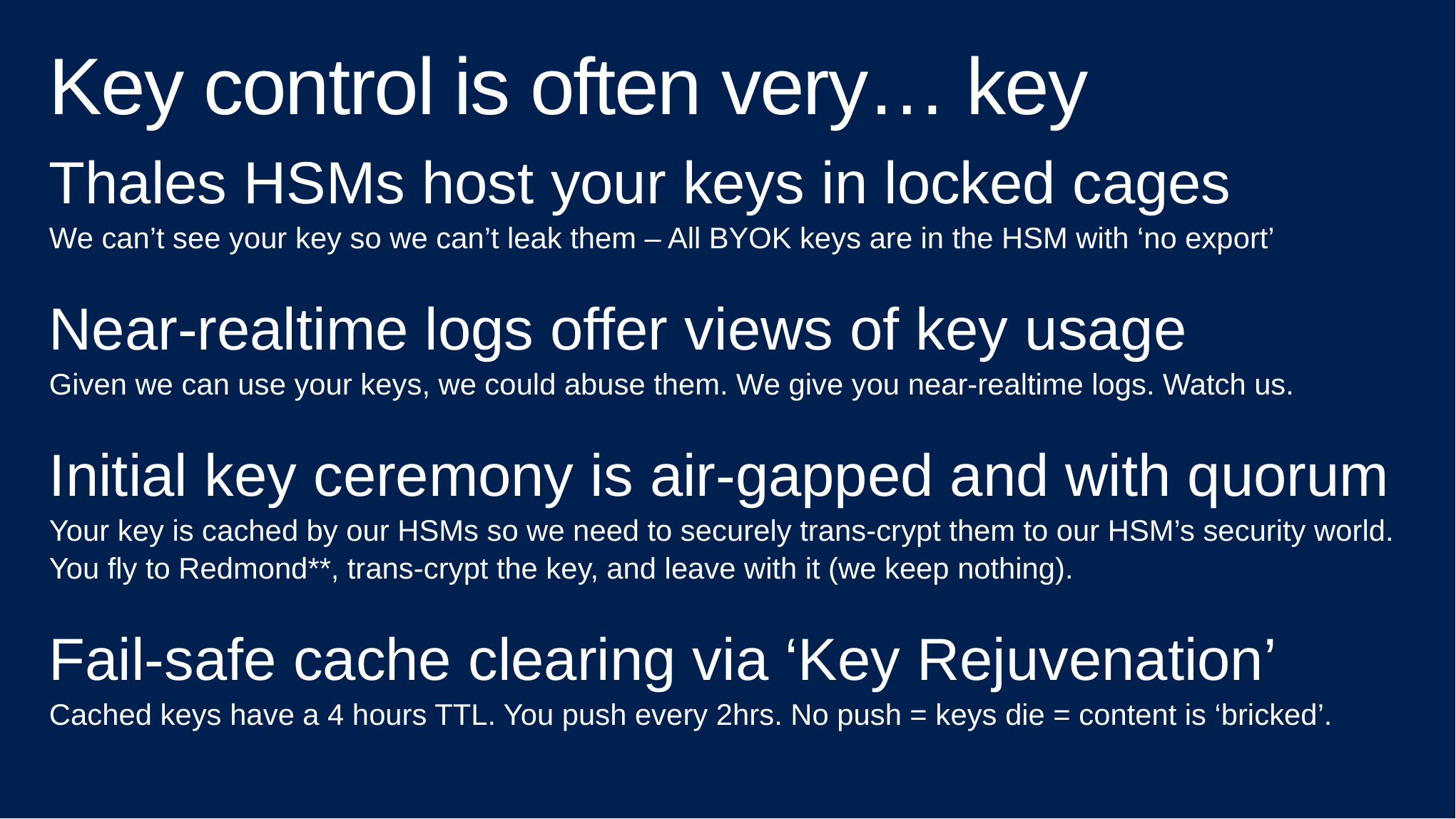

# Key control is often very… key
Thales HSMs host your keys in locked cages
We can’t see your key so we can’t leak them – All BYOK keys are in the HSM with ‘no export’
Near-realtime logs offer views of key usage
Given we can use your keys, we could abuse them. We give you near-realtime logs. Watch us.
Initial key ceremony is air-gapped and with quorum
Your key is cached by our HSMs so we need to securely trans-crypt them to our HSM’s security world.
You fly to Redmond**, trans-crypt the key, and leave with it (we keep nothing).
Fail-safe cache clearing via ‘Key Rejuvenation’
Cached keys have a 4 hours TTL. You push every 2hrs. No push = keys die = content is ‘bricked’.